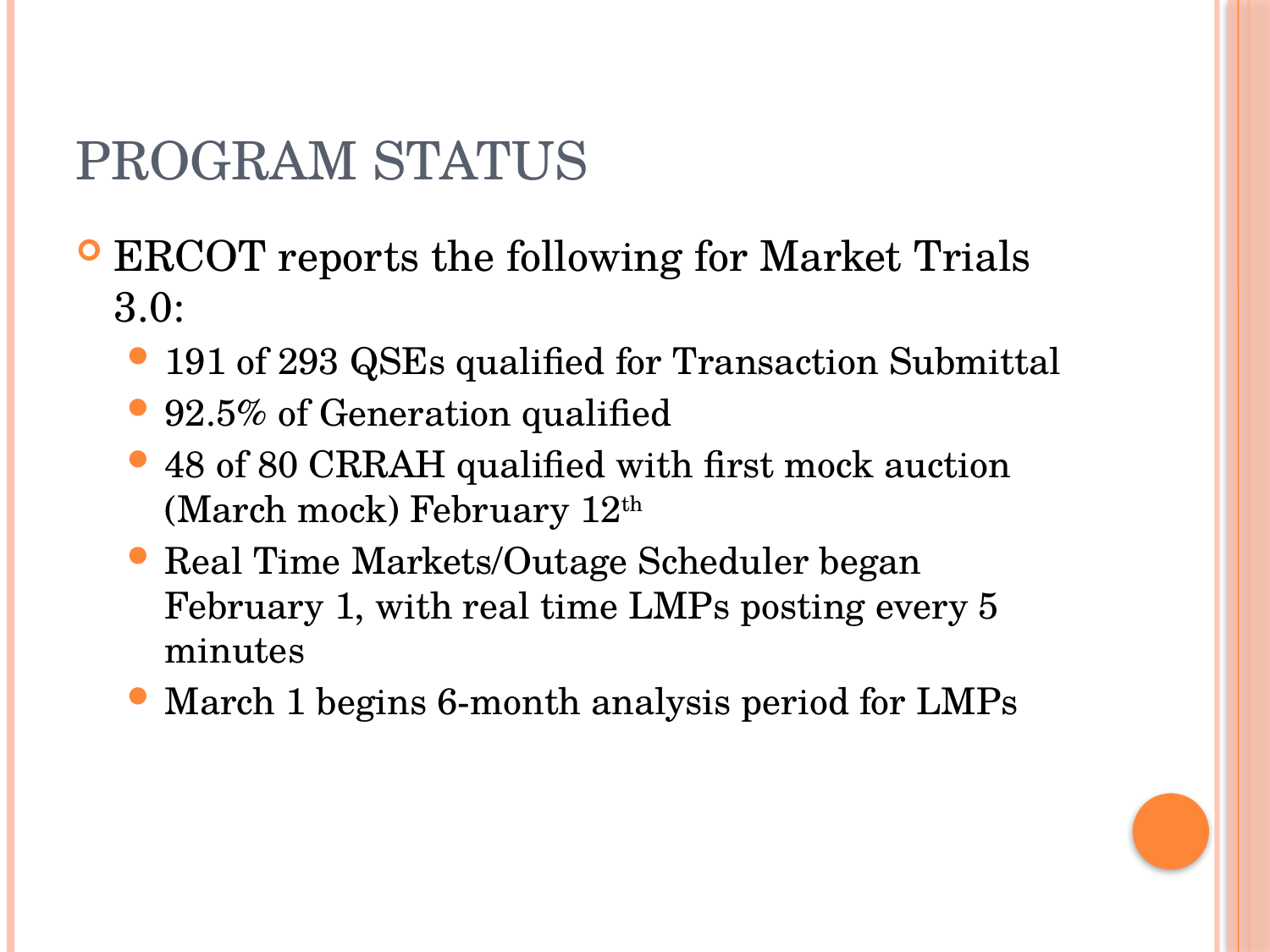

# Program Status
ERCOT reports the following for Market Trials 3.0:
191 of 293 QSEs qualified for Transaction Submittal
92.5% of Generation qualified
48 of 80 CRRAH qualified with first mock auction (March mock) February 12th
Real Time Markets/Outage Scheduler began February 1, with real time LMPs posting every 5 minutes
March 1 begins 6-month analysis period for LMPs